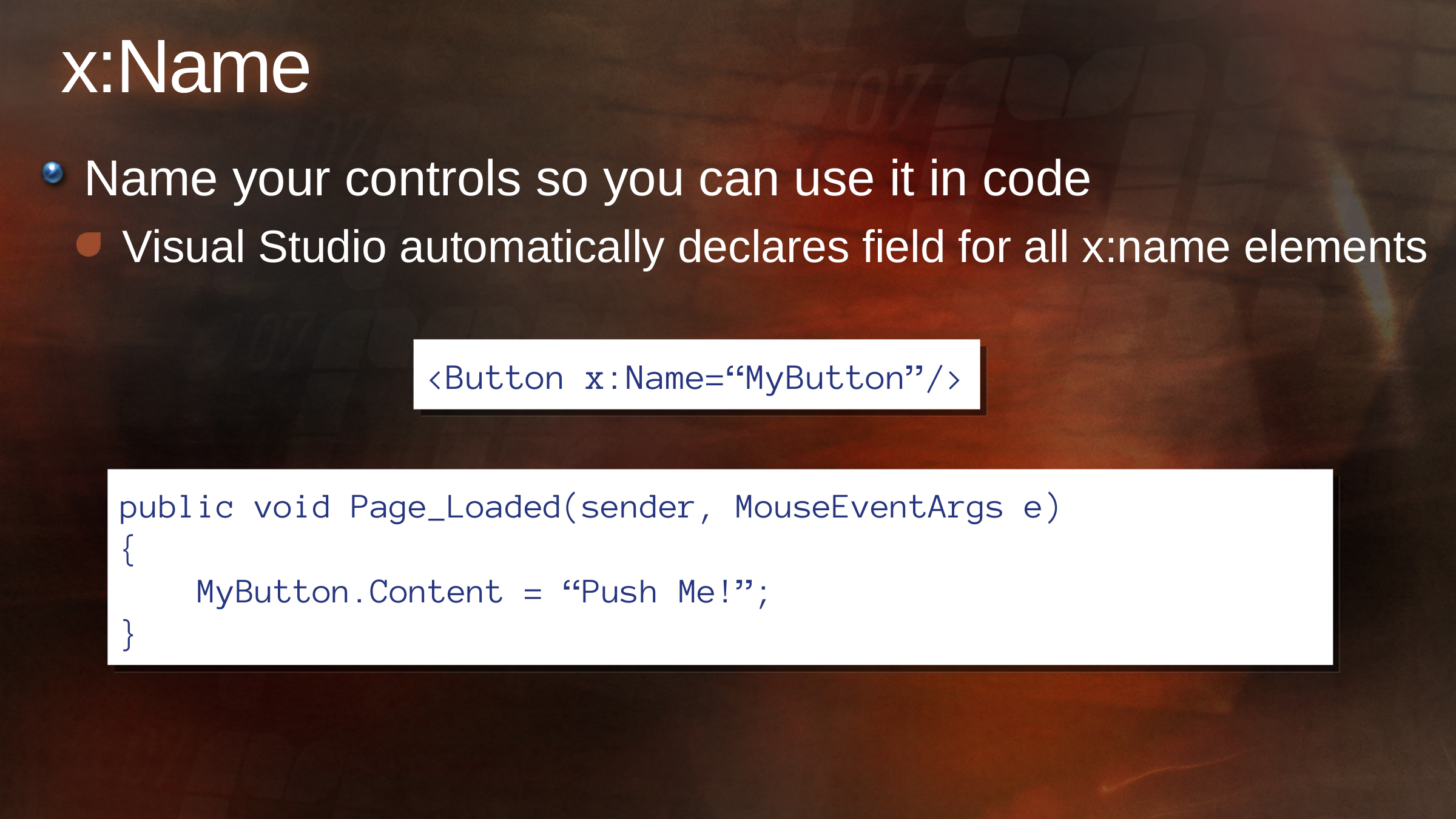

# x:Name
Name your controls so you can use it in code
Visual Studio automatically declares field for all x:name elements
<Button x:Name=“MyButton”/>
public void Page_Loaded(sender, MouseEventArgs e)
{
    MyButton.Content = “Push Me!”;
}